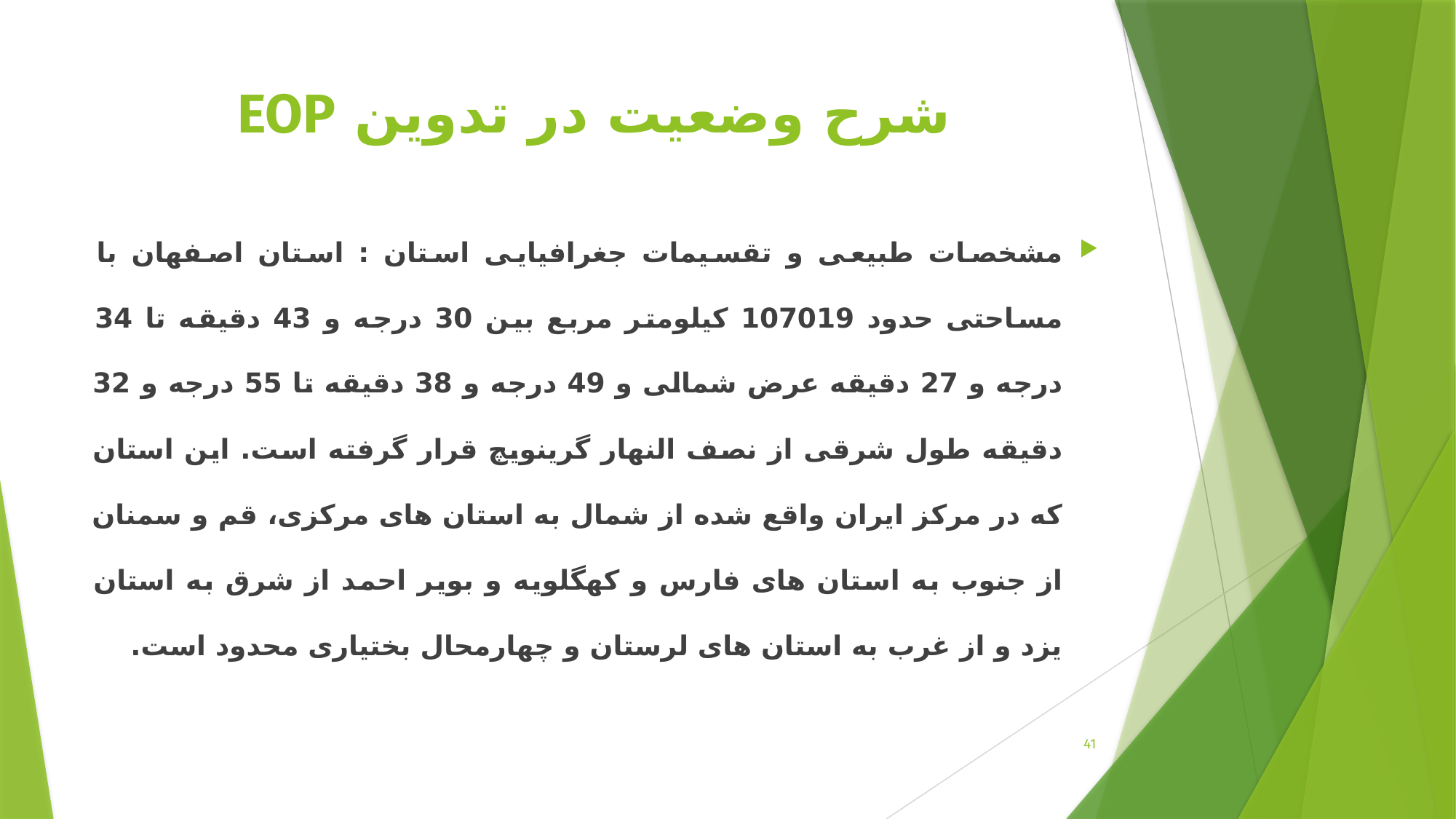

# شرح وضعیت در تدوین EOP
مشخصات طبیعی و تقسیمات جغرافیایی استان : استان اصفهان با مساحتی حدود 107019 کیلومتر مربع بین 30 درجه و 43 دقیقه تا 34 درجه و 27 دقیقه عرض شمالی و 49 درجه و 38 دقیقه تا 55 درجه و 32 دقیقه طول شرقی از نصف النهار گرینویچ قرار گرفته است. این استان که در مرکز ایران واقع شده از شمال به استان های مرکزی، قم و سمنان از جنوب به استان های فارس و کهگلویه و بویر احمد از شرق به استان یزد و از غرب به استان های لرستان و چهارمحال بختیاری محدود است.
41